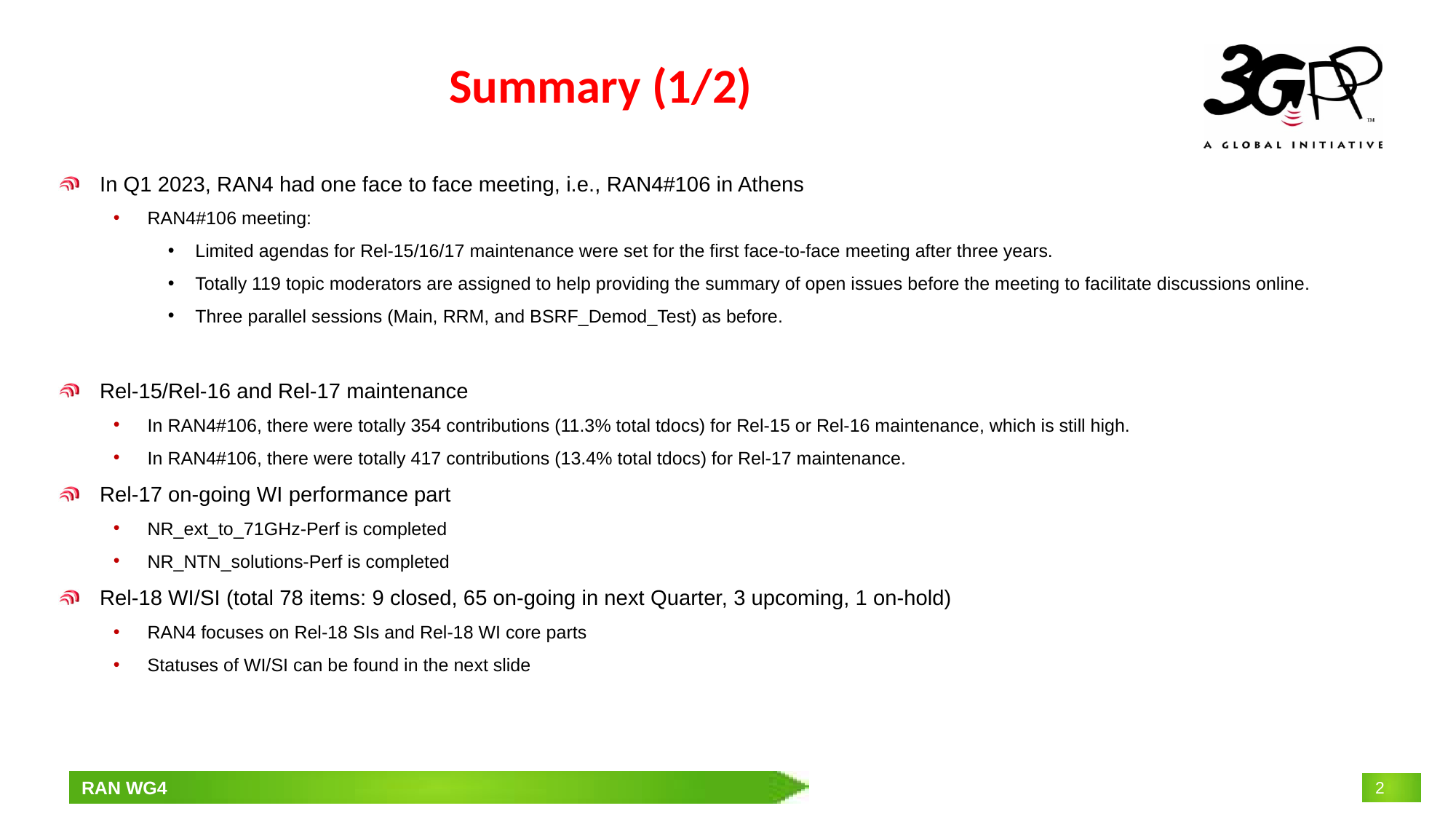

# Summary (1/2)
In Q1 2023, RAN4 had one face to face meeting, i.e., RAN4#106 in Athens
RAN4#106 meeting:
Limited agendas for Rel-15/16/17 maintenance were set for the first face-to-face meeting after three years.
Totally 119 topic moderators are assigned to help providing the summary of open issues before the meeting to facilitate discussions online.
Three parallel sessions (Main, RRM, and BSRF_Demod_Test) as before.

Rel-15/Rel-16 and Rel-17 maintenance
In RAN4#106, there were totally 354 contributions (11.3% total tdocs) for Rel-15 or Rel-16 maintenance, which is still high.
In RAN4#106, there were totally 417 contributions (13.4% total tdocs) for Rel-17 maintenance.
Rel-17 on-going WI performance part
NR_ext_to_71GHz-Perf is completed
NR_NTN_solutions-Perf is completed
Rel-18 WI/SI (total 78 items: 9 closed, 65 on-going in next Quarter, 3 upcoming, 1 on-hold)
RAN4 focuses on Rel-18 SIs and Rel-18 WI core parts
Statuses of WI/SI can be found in the next slide